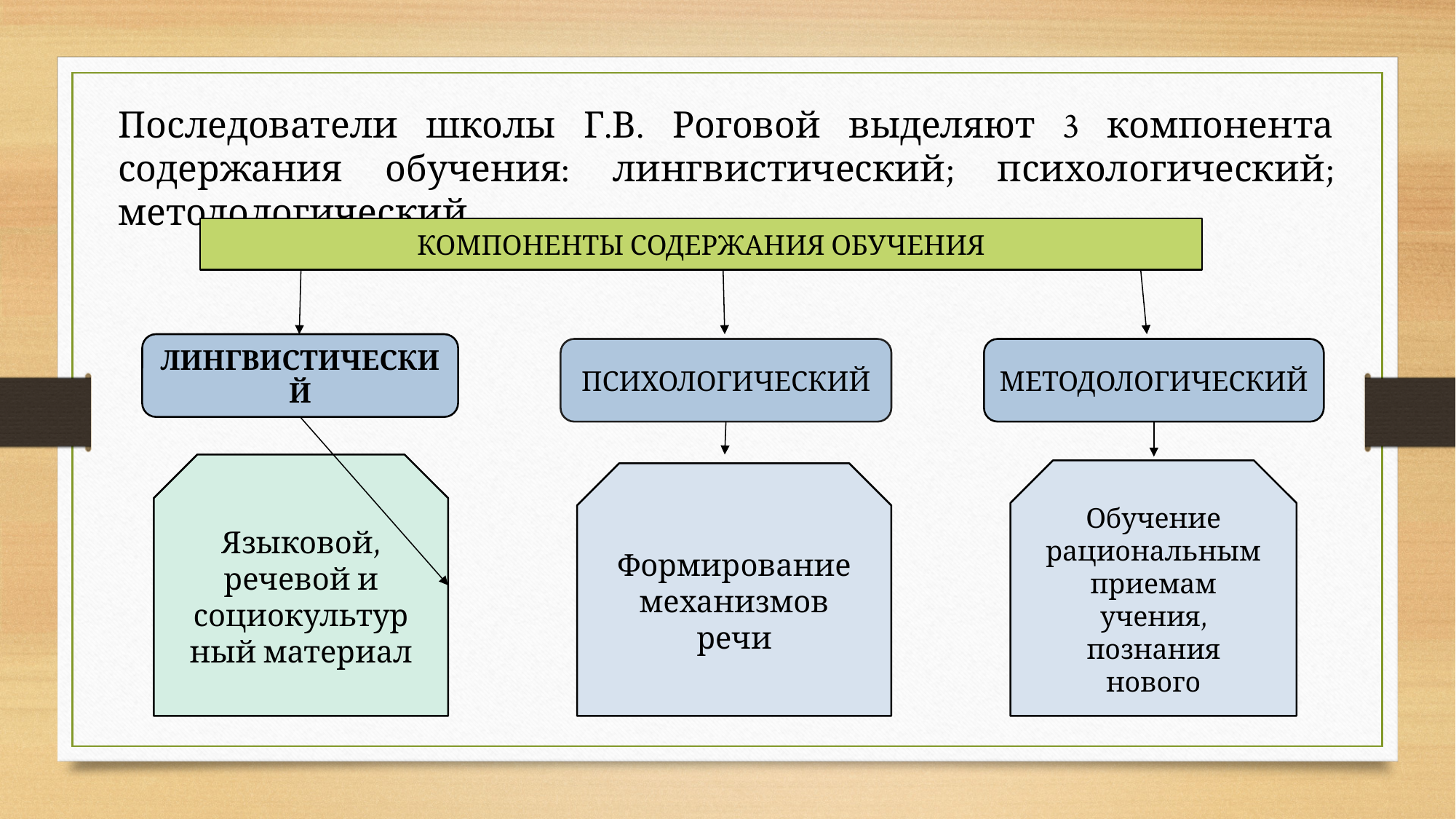

Последователи школы Г.В. Роговой выделяют 3 компонента содержания обучения: лингвистический; психологический; методологический.
компоненты содержания обучения
ЛИНГВИСТИЧЕСКИЙ
ПСИХОЛОГИЧЕСКИЙ
МЕТОДОЛОГИЧЕСКИЙ
Языковой, речевой и социокультурный материал
Обучение рациональным приемам учения, познания нового
Формирование механизмов речи